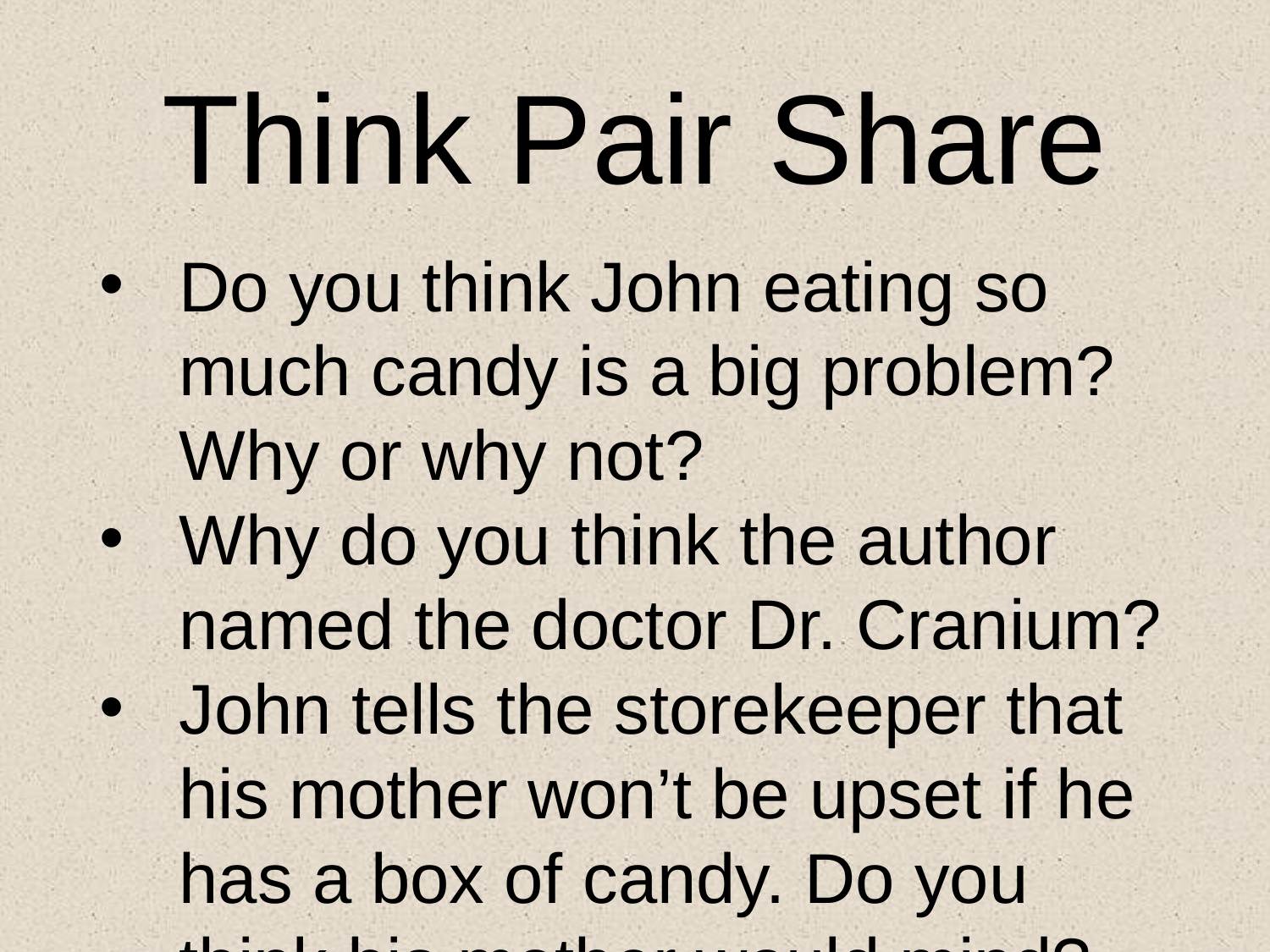

# Think Pair Share
Do you think John eating so much candy is a big problem? Why or why not?
Why do you think the author named the doctor Dr. Cranium?
John tells the storekeeper that his mother won’t be upset if he has a box of candy. Do you think his mother would mind? Why do you think that?